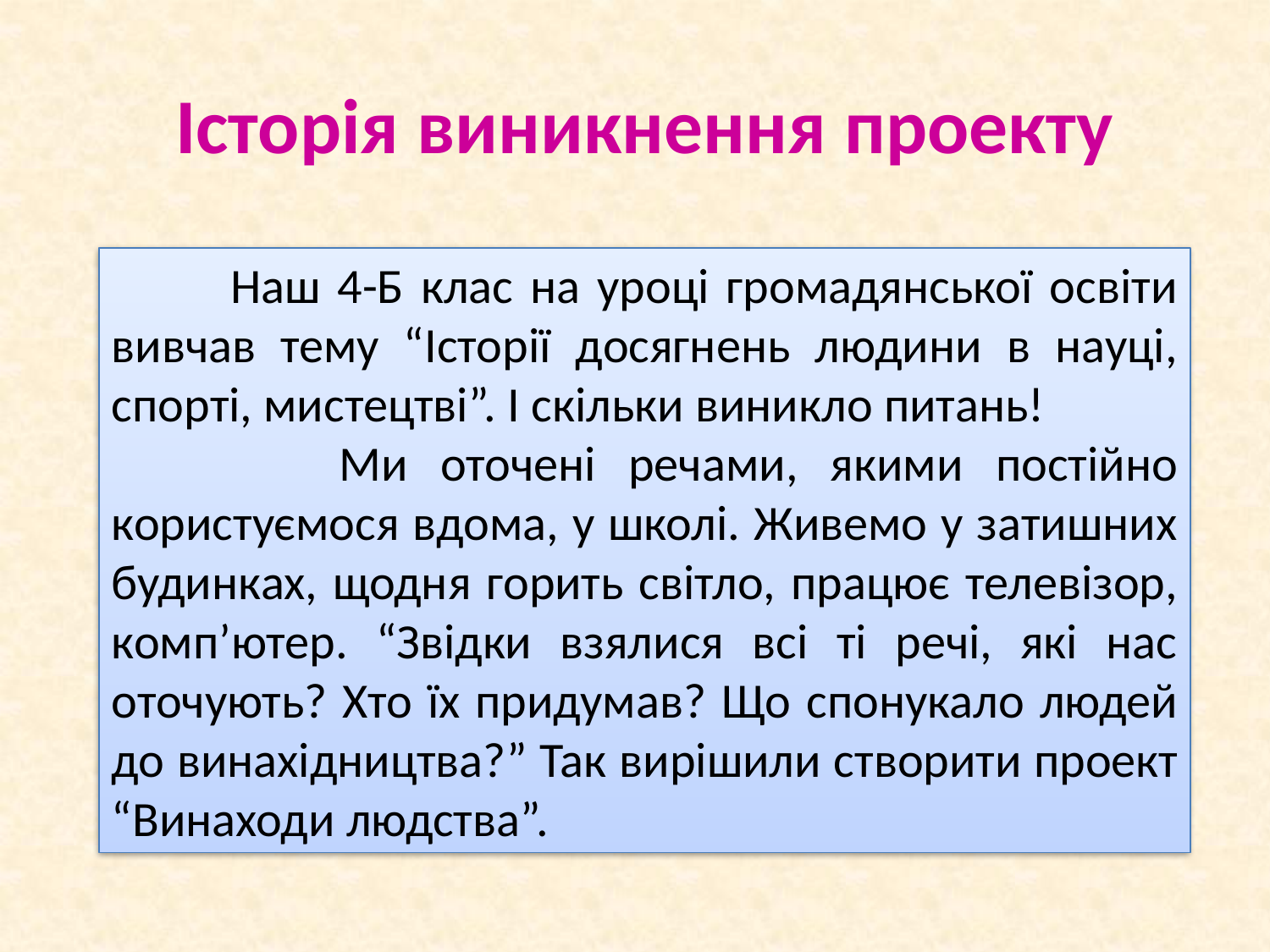

Історія виникнення проекту
       Наш 4-Б клас на уроці громадянської освіти вивчав тему “Історії досягнень людини в науці, спорті, мистецтві”. І скільки виникло питань!
       Ми оточені речами, якими постійно користуємося вдома, у школі. Живемо у затишних будинках, щодня горить світло, працює телевізор, комп’ютер. “Звідки взялися всі ті речі, які нас оточують? Хто їх придумав? Що спонукало людей до винахідництва?” Так вирішили створити проект “Винаходи людства”.